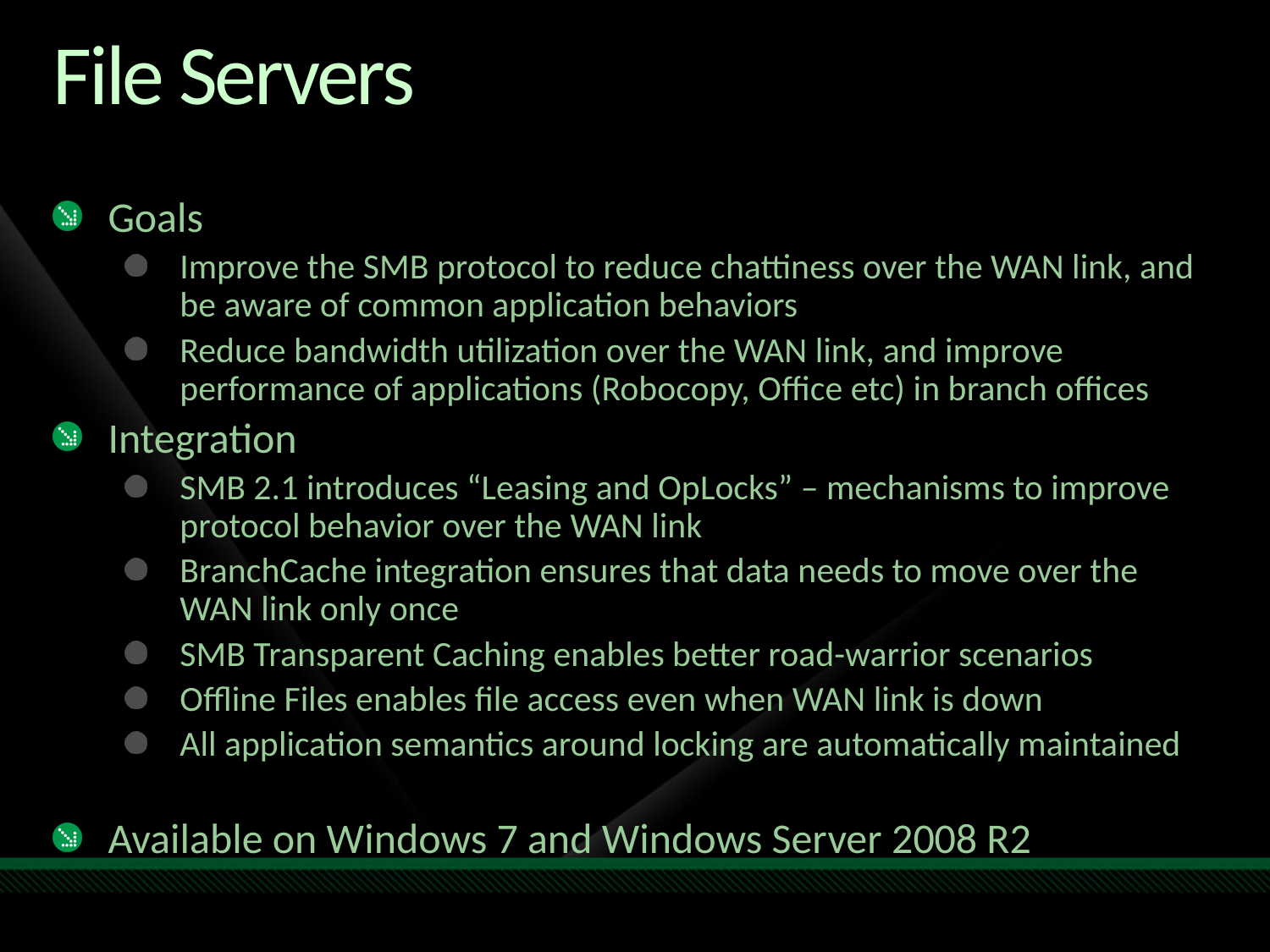

# File Servers
Goals
Improve the SMB protocol to reduce chattiness over the WAN link, and be aware of common application behaviors
Reduce bandwidth utilization over the WAN link, and improve performance of applications (Robocopy, Office etc) in branch offices
Integration
SMB 2.1 introduces “Leasing and OpLocks” – mechanisms to improve protocol behavior over the WAN link
BranchCache integration ensures that data needs to move over the WAN link only once
SMB Transparent Caching enables better road-warrior scenarios
Offline Files enables file access even when WAN link is down
All application semantics around locking are automatically maintained

Available on Windows 7 and Windows Server 2008 R2